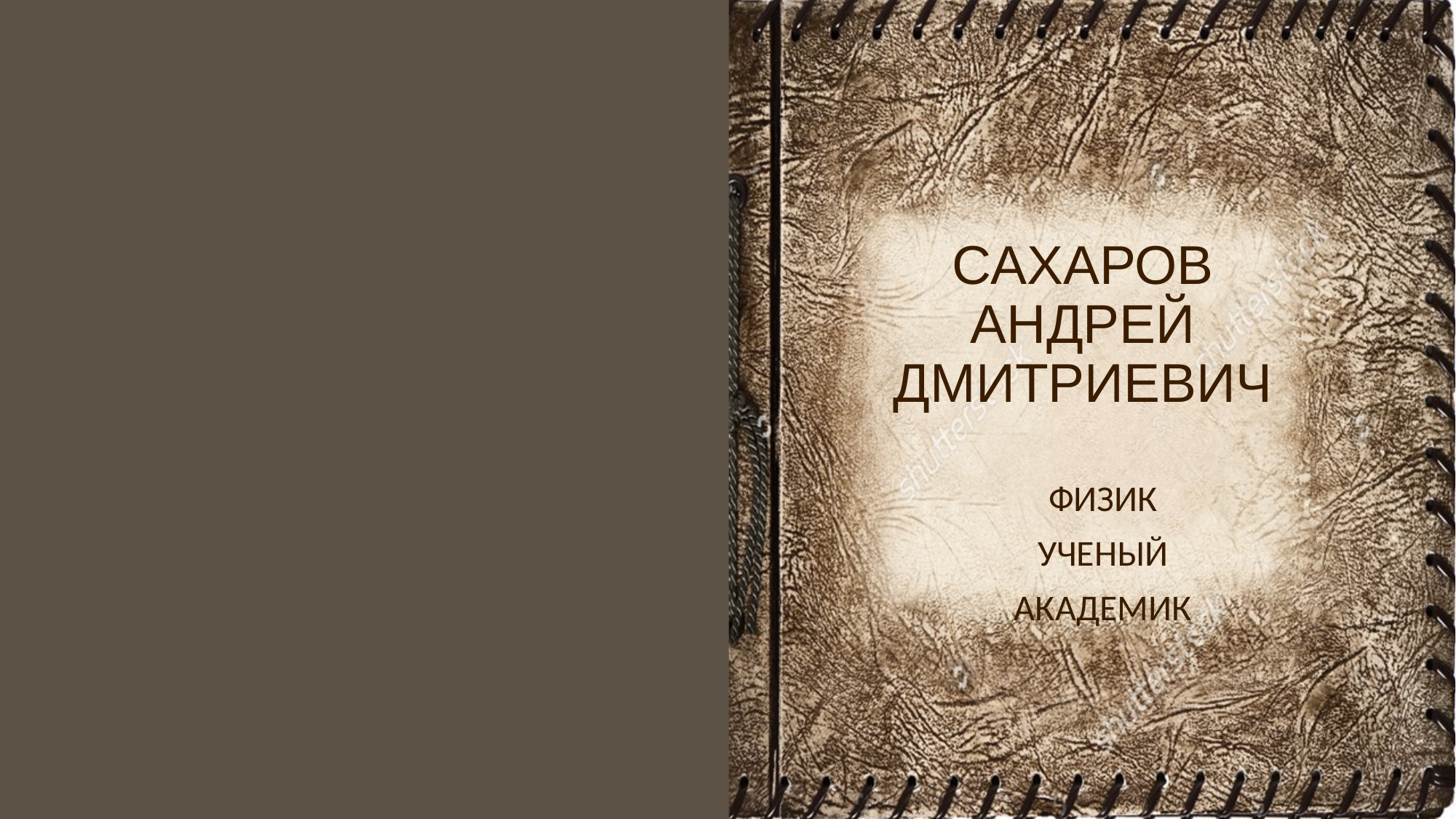

# САХАРОВ АНДРЕЙ ДМИТРИЕВИЧ
ФИЗИК
УЧЕНЫЙ
АКАДЕМИК